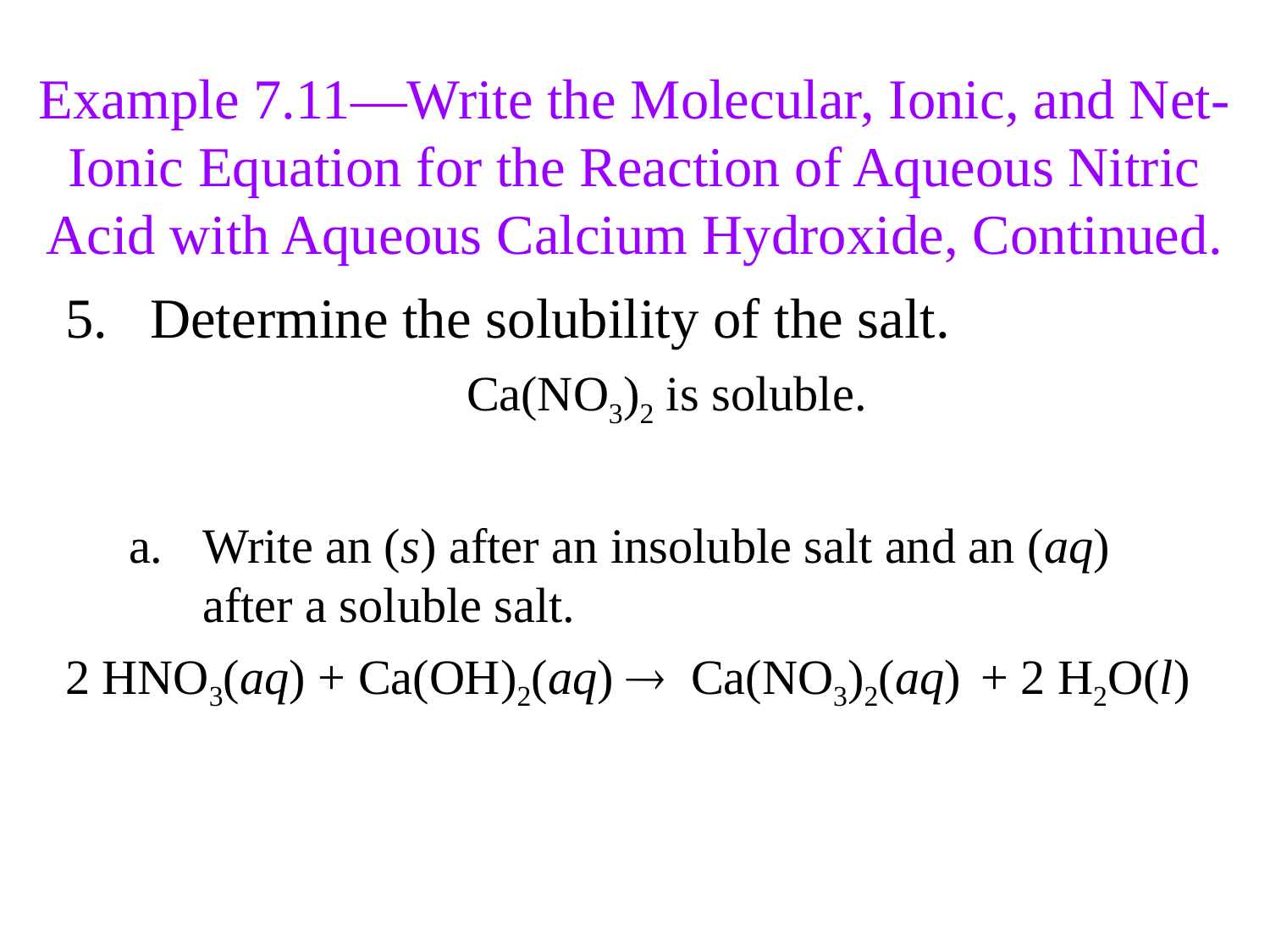

Example 7.11—Write the Molecular, Ionic, and Net-Ionic Equation for the Reaction of Aqueous Nitric Acid with Aqueous Calcium Hydroxide, Continued.
Determine the solubility of the salt.
Ca(NO3)2 is soluble.

a.	Write an (s) after an insoluble salt and an (aq) after a soluble salt.
2 HNO3(aq) + Ca(OH)2(aq) → Ca(NO3)2(aq)  + 2 H2O(l)